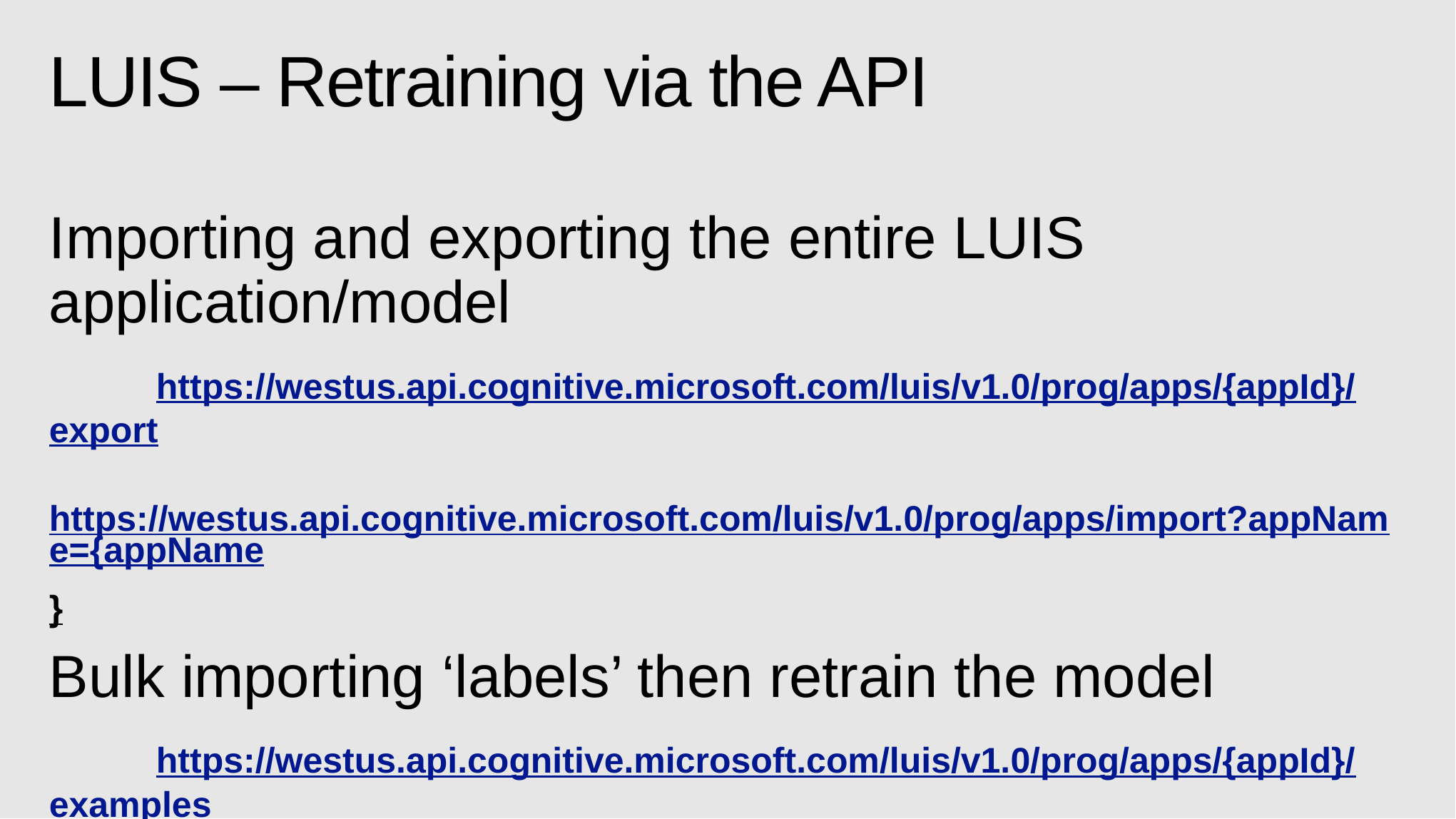

# LUIS – Retraining via the API

Importing and exporting the entire LUIS application/model
	https://westus.api.cognitive.microsoft.com/luis/v1.0/prog/apps/{appId}/export
	https://westus.api.cognitive.microsoft.com/luis/v1.0/prog/apps/import?appName={appName}
Bulk importing ‘labels’ then retrain the model
	https://westus.api.cognitive.microsoft.com/luis/v1.0/prog/apps/{appId}/examples
	https://westus.api.cognitive.microsoft.com/luis/v1.0/prog/apps/{appId}/train